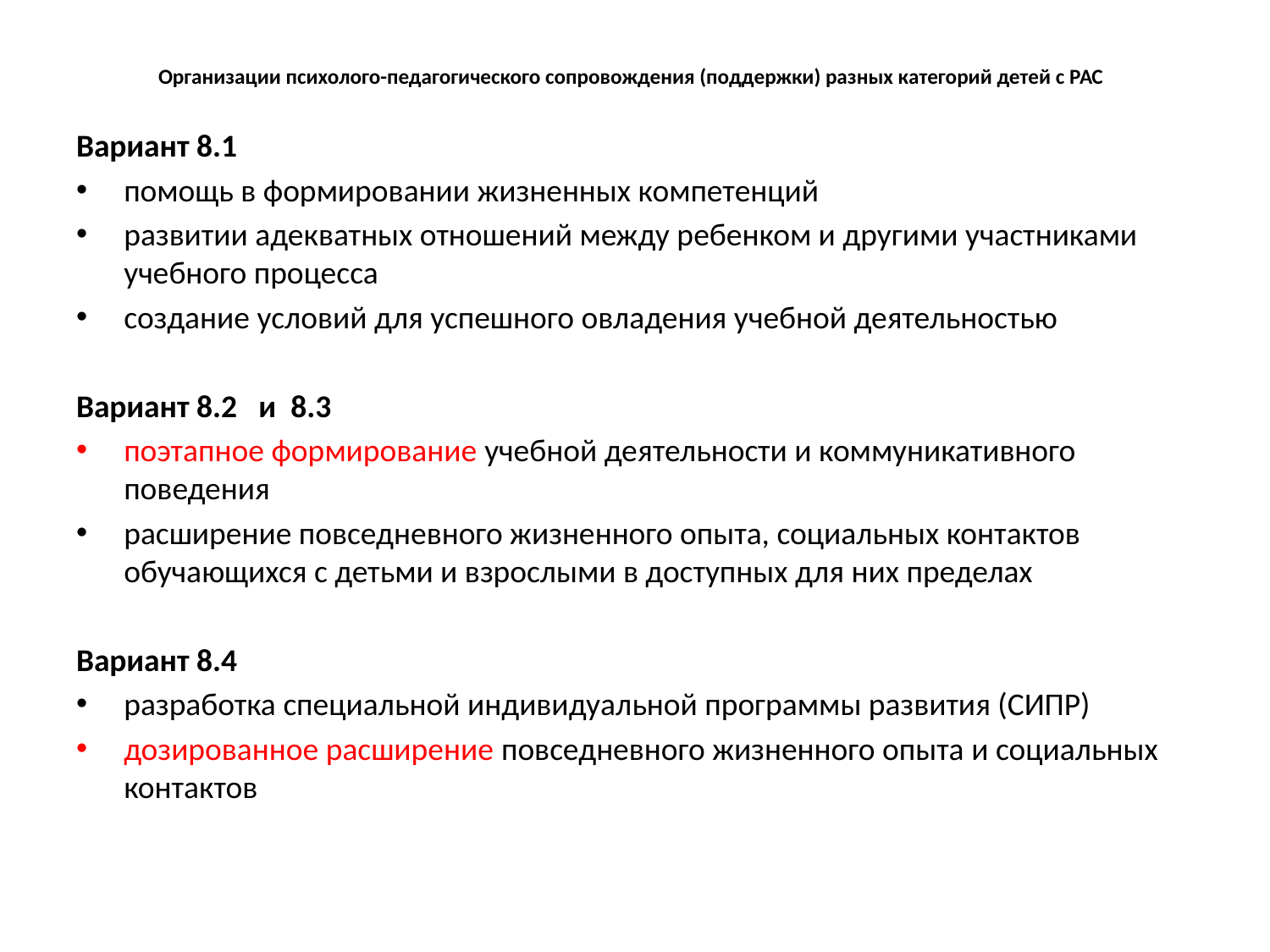

# Организации психолого-педагогического сопровождения (поддержки) разных категорий детей с РАС
Вариант 8.1
помощь в формировании жизненных компетенций
развитии адекватных отношений между ребенком и другими участниками учебного процесса
создание условий для успешного овладения учебной деятельностью

Вариант 8.2   и  8.3
поэтапное формирование учебной деятельности и коммуникативного поведения
расширение повседневного жизненного опыта, социальных контактов
обучающихся с детьми и взрослыми в доступных для них пределах

Вариант 8.4
разработка специальной индивидуальной программы развития (СИПР)
дозированное расширение повседневного жизненного опыта и социальных контактов